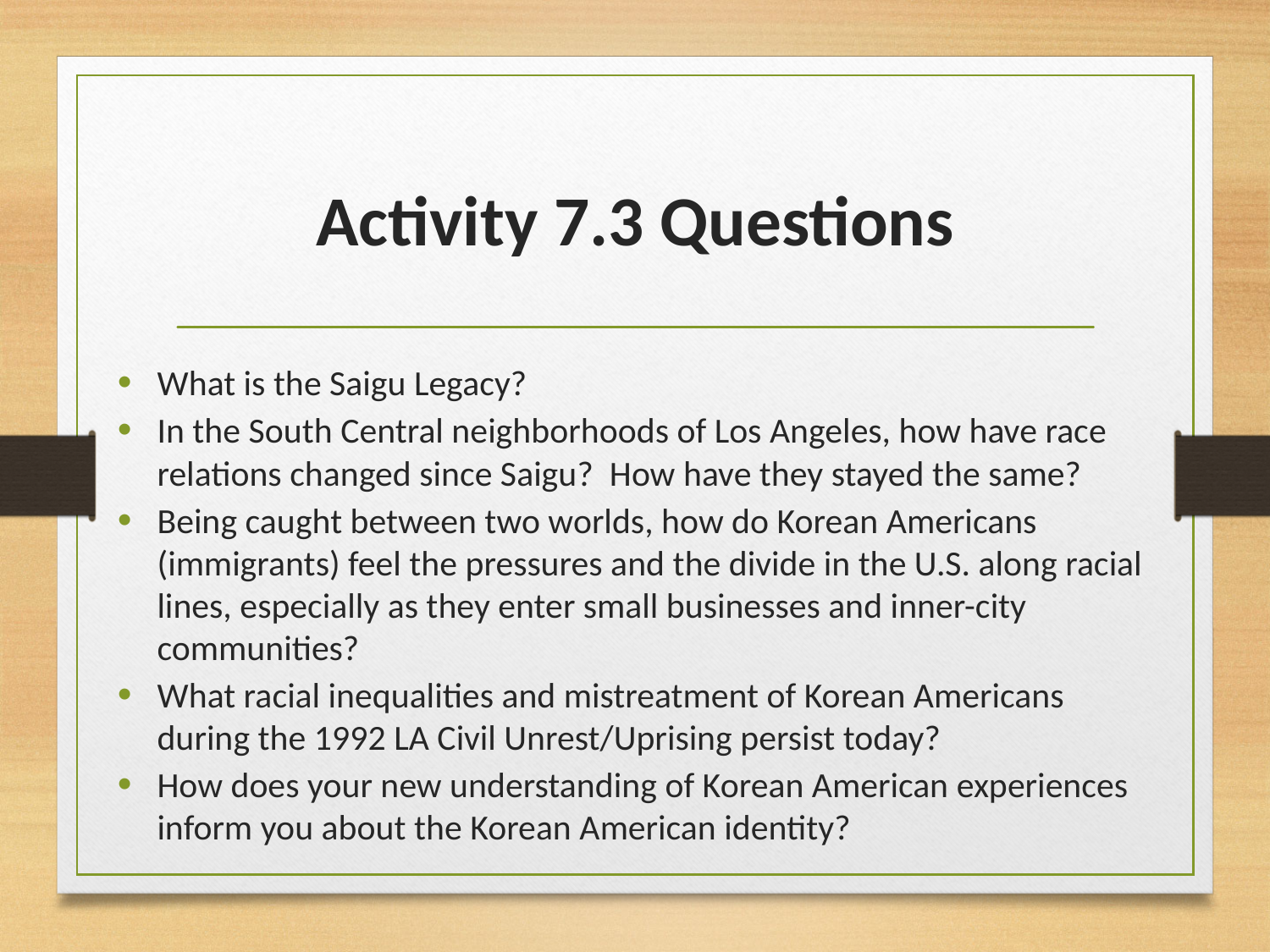

# Activity 7.3 Questions
What is the Saigu Legacy?
In the South Central neighborhoods of Los Angeles, how have race relations changed since Saigu?  How have they stayed the same?
Being caught between two worlds, how do Korean Americans (immigrants) feel the pressures and the divide in the U.S. along racial lines, especially as they enter small businesses and inner-city communities?
What racial inequalities and mistreatment of Korean Americans during the 1992 LA Civil Unrest/Uprising persist today?
How does your new understanding of Korean American experiences inform you about the Korean American identity?